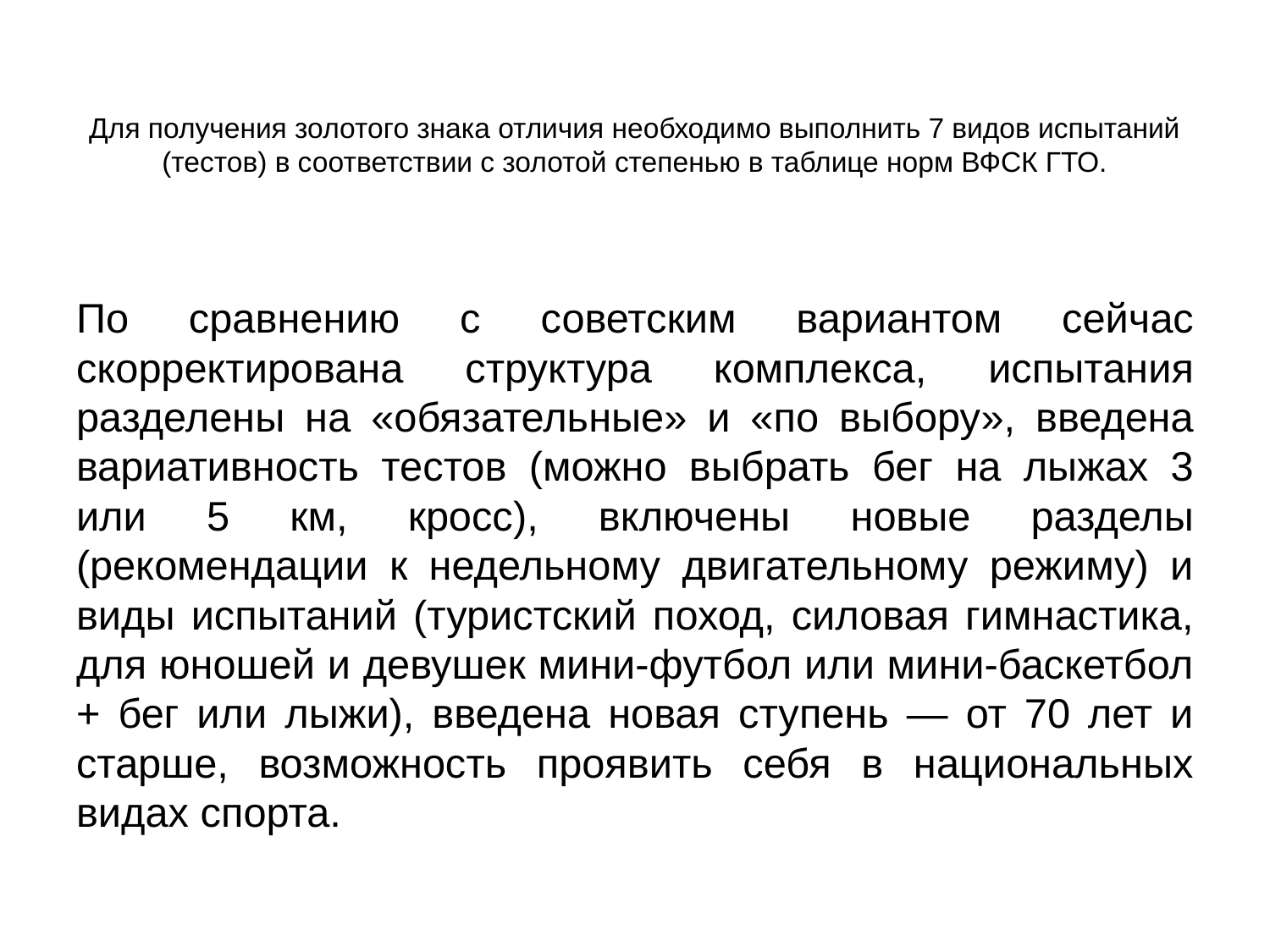

# Для получения золотого знака отличия необходимо выполнить 7 видов испытаний (тестов) в соответствии с золотой степенью в таблице норм ВФСК ГТО.

По сравнению с советским вариантом сейчас скорректирована структура комплекса, испытания разделены на «обязательные» и «по выбору», введена вариативность тестов (можно выбрать бег на лыжах 3 или 5 км, кросс), включены новые разделы (рекомендации к недельному двигательному режиму) и виды испытаний (туристский поход, силовая гимнастика, для юношей и девушек мини-футбол или мини-баскетбол + бег или лыжи), введена новая ступень — от 70 лет и старше, возможность проявить себя в национальных видах спорта.